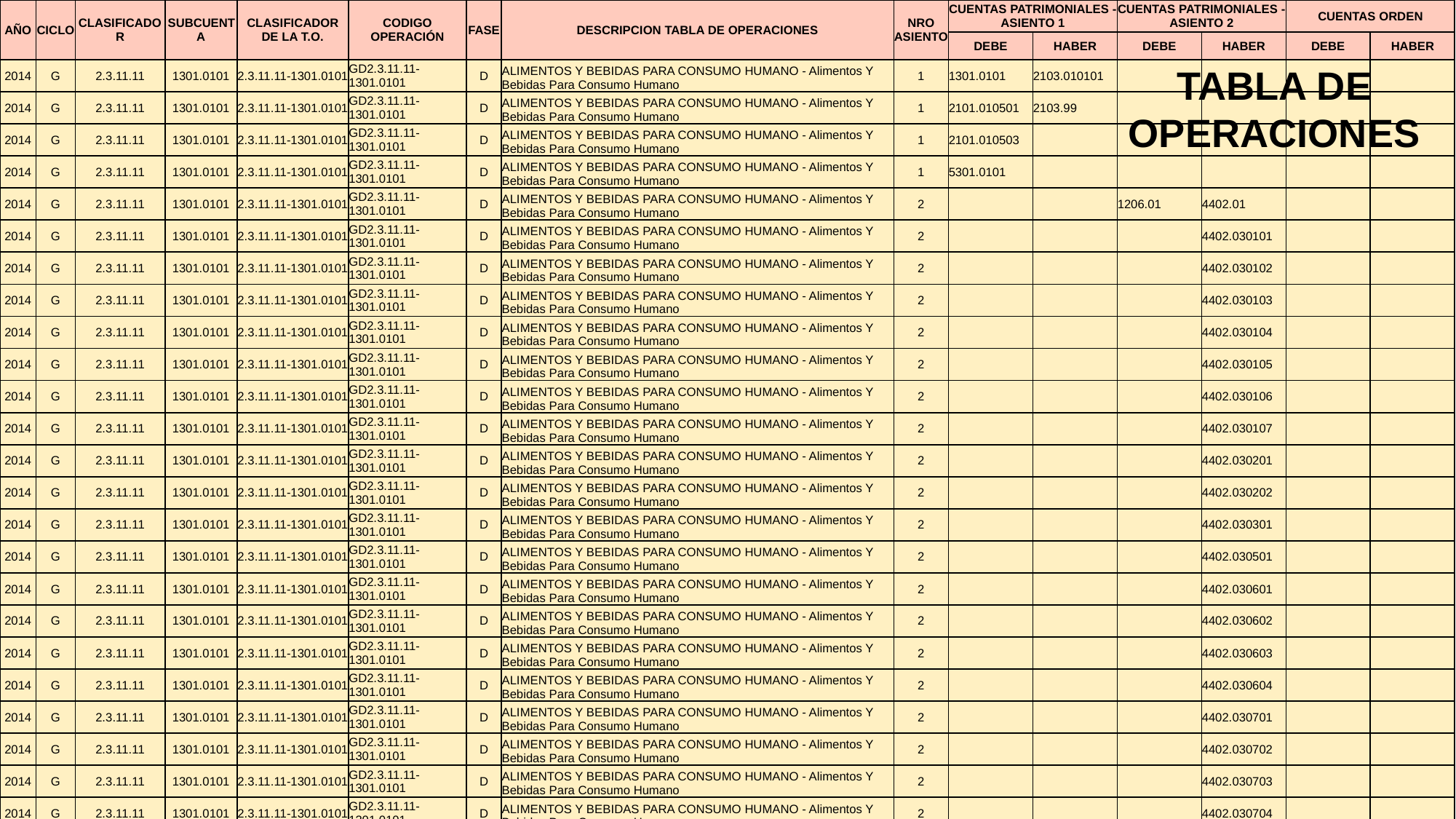

| AÑO | CICLO | CLASIFICADOR | SUBCUENTA | CLASIFICADOR DE LA T.O. | CODIGO OPERACIÓN | FASE | DESCRIPCION TABLA DE OPERACIONES | NRO ASIENTO | CUENTAS PATRIMONIALES - ASIENTO 1 |  | CUENTAS PATRIMONIALES - ASIENTO 2 |  | CUENTAS ORDEN |  |
| --- | --- | --- | --- | --- | --- | --- | --- | --- | --- | --- | --- | --- | --- | --- |
|  |  |  |  |  |  |  |  |  | DEBE | HABER | DEBE | HABER | DEBE | HABER |
| 2014 | G | 2.3.11.11 | 1301.0101 | 2.3.11.11-1301.0101 | GD2.3.11.11-1301.0101 | D | ALIMENTOS Y BEBIDAS PARA CONSUMO HUMANO - Alimentos Y Bebidas Para Consumo Humano | 1 | 1301.0101 | 2103.010101 |  |  |  |  |
| 2014 | G | 2.3.11.11 | 1301.0101 | 2.3.11.11-1301.0101 | GD2.3.11.11-1301.0101 | D | ALIMENTOS Y BEBIDAS PARA CONSUMO HUMANO - Alimentos Y Bebidas Para Consumo Humano | 1 | 2101.010501 | 2103.99 |  |  |  |  |
| 2014 | G | 2.3.11.11 | 1301.0101 | 2.3.11.11-1301.0101 | GD2.3.11.11-1301.0101 | D | ALIMENTOS Y BEBIDAS PARA CONSUMO HUMANO - Alimentos Y Bebidas Para Consumo Humano | 1 | 2101.010503 |  |  |  |  |  |
| 2014 | G | 2.3.11.11 | 1301.0101 | 2.3.11.11-1301.0101 | GD2.3.11.11-1301.0101 | D | ALIMENTOS Y BEBIDAS PARA CONSUMO HUMANO - Alimentos Y Bebidas Para Consumo Humano | 1 | 5301.0101 |  |  |  |  |  |
| 2014 | G | 2.3.11.11 | 1301.0101 | 2.3.11.11-1301.0101 | GD2.3.11.11-1301.0101 | D | ALIMENTOS Y BEBIDAS PARA CONSUMO HUMANO - Alimentos Y Bebidas Para Consumo Humano | 2 |  |  | 1206.01 | 4402.01 |  |  |
| 2014 | G | 2.3.11.11 | 1301.0101 | 2.3.11.11-1301.0101 | GD2.3.11.11-1301.0101 | D | ALIMENTOS Y BEBIDAS PARA CONSUMO HUMANO - Alimentos Y Bebidas Para Consumo Humano | 2 |  |  |  | 4402.030101 |  |  |
| 2014 | G | 2.3.11.11 | 1301.0101 | 2.3.11.11-1301.0101 | GD2.3.11.11-1301.0101 | D | ALIMENTOS Y BEBIDAS PARA CONSUMO HUMANO - Alimentos Y Bebidas Para Consumo Humano | 2 |  |  |  | 4402.030102 |  |  |
| 2014 | G | 2.3.11.11 | 1301.0101 | 2.3.11.11-1301.0101 | GD2.3.11.11-1301.0101 | D | ALIMENTOS Y BEBIDAS PARA CONSUMO HUMANO - Alimentos Y Bebidas Para Consumo Humano | 2 |  |  |  | 4402.030103 |  |  |
| 2014 | G | 2.3.11.11 | 1301.0101 | 2.3.11.11-1301.0101 | GD2.3.11.11-1301.0101 | D | ALIMENTOS Y BEBIDAS PARA CONSUMO HUMANO - Alimentos Y Bebidas Para Consumo Humano | 2 |  |  |  | 4402.030104 |  |  |
| 2014 | G | 2.3.11.11 | 1301.0101 | 2.3.11.11-1301.0101 | GD2.3.11.11-1301.0101 | D | ALIMENTOS Y BEBIDAS PARA CONSUMO HUMANO - Alimentos Y Bebidas Para Consumo Humano | 2 |  |  |  | 4402.030105 |  |  |
| 2014 | G | 2.3.11.11 | 1301.0101 | 2.3.11.11-1301.0101 | GD2.3.11.11-1301.0101 | D | ALIMENTOS Y BEBIDAS PARA CONSUMO HUMANO - Alimentos Y Bebidas Para Consumo Humano | 2 |  |  |  | 4402.030106 |  |  |
| 2014 | G | 2.3.11.11 | 1301.0101 | 2.3.11.11-1301.0101 | GD2.3.11.11-1301.0101 | D | ALIMENTOS Y BEBIDAS PARA CONSUMO HUMANO - Alimentos Y Bebidas Para Consumo Humano | 2 |  |  |  | 4402.030107 |  |  |
| 2014 | G | 2.3.11.11 | 1301.0101 | 2.3.11.11-1301.0101 | GD2.3.11.11-1301.0101 | D | ALIMENTOS Y BEBIDAS PARA CONSUMO HUMANO - Alimentos Y Bebidas Para Consumo Humano | 2 |  |  |  | 4402.030201 |  |  |
| 2014 | G | 2.3.11.11 | 1301.0101 | 2.3.11.11-1301.0101 | GD2.3.11.11-1301.0101 | D | ALIMENTOS Y BEBIDAS PARA CONSUMO HUMANO - Alimentos Y Bebidas Para Consumo Humano | 2 |  |  |  | 4402.030202 |  |  |
| 2014 | G | 2.3.11.11 | 1301.0101 | 2.3.11.11-1301.0101 | GD2.3.11.11-1301.0101 | D | ALIMENTOS Y BEBIDAS PARA CONSUMO HUMANO - Alimentos Y Bebidas Para Consumo Humano | 2 |  |  |  | 4402.030301 |  |  |
| 2014 | G | 2.3.11.11 | 1301.0101 | 2.3.11.11-1301.0101 | GD2.3.11.11-1301.0101 | D | ALIMENTOS Y BEBIDAS PARA CONSUMO HUMANO - Alimentos Y Bebidas Para Consumo Humano | 2 |  |  |  | 4402.030501 |  |  |
| 2014 | G | 2.3.11.11 | 1301.0101 | 2.3.11.11-1301.0101 | GD2.3.11.11-1301.0101 | D | ALIMENTOS Y BEBIDAS PARA CONSUMO HUMANO - Alimentos Y Bebidas Para Consumo Humano | 2 |  |  |  | 4402.030601 |  |  |
| 2014 | G | 2.3.11.11 | 1301.0101 | 2.3.11.11-1301.0101 | GD2.3.11.11-1301.0101 | D | ALIMENTOS Y BEBIDAS PARA CONSUMO HUMANO - Alimentos Y Bebidas Para Consumo Humano | 2 |  |  |  | 4402.030602 |  |  |
| 2014 | G | 2.3.11.11 | 1301.0101 | 2.3.11.11-1301.0101 | GD2.3.11.11-1301.0101 | D | ALIMENTOS Y BEBIDAS PARA CONSUMO HUMANO - Alimentos Y Bebidas Para Consumo Humano | 2 |  |  |  | 4402.030603 |  |  |
| 2014 | G | 2.3.11.11 | 1301.0101 | 2.3.11.11-1301.0101 | GD2.3.11.11-1301.0101 | D | ALIMENTOS Y BEBIDAS PARA CONSUMO HUMANO - Alimentos Y Bebidas Para Consumo Humano | 2 |  |  |  | 4402.030604 |  |  |
| 2014 | G | 2.3.11.11 | 1301.0101 | 2.3.11.11-1301.0101 | GD2.3.11.11-1301.0101 | D | ALIMENTOS Y BEBIDAS PARA CONSUMO HUMANO - Alimentos Y Bebidas Para Consumo Humano | 2 |  |  |  | 4402.030701 |  |  |
| 2014 | G | 2.3.11.11 | 1301.0101 | 2.3.11.11-1301.0101 | GD2.3.11.11-1301.0101 | D | ALIMENTOS Y BEBIDAS PARA CONSUMO HUMANO - Alimentos Y Bebidas Para Consumo Humano | 2 |  |  |  | 4402.030702 |  |  |
| 2014 | G | 2.3.11.11 | 1301.0101 | 2.3.11.11-1301.0101 | GD2.3.11.11-1301.0101 | D | ALIMENTOS Y BEBIDAS PARA CONSUMO HUMANO - Alimentos Y Bebidas Para Consumo Humano | 2 |  |  |  | 4402.030703 |  |  |
| 2014 | G | 2.3.11.11 | 1301.0101 | 2.3.11.11-1301.0101 | GD2.3.11.11-1301.0101 | D | ALIMENTOS Y BEBIDAS PARA CONSUMO HUMANO - Alimentos Y Bebidas Para Consumo Humano | 2 |  |  |  | 4402.030704 |  |  |
TABLA DE OPERACIONES